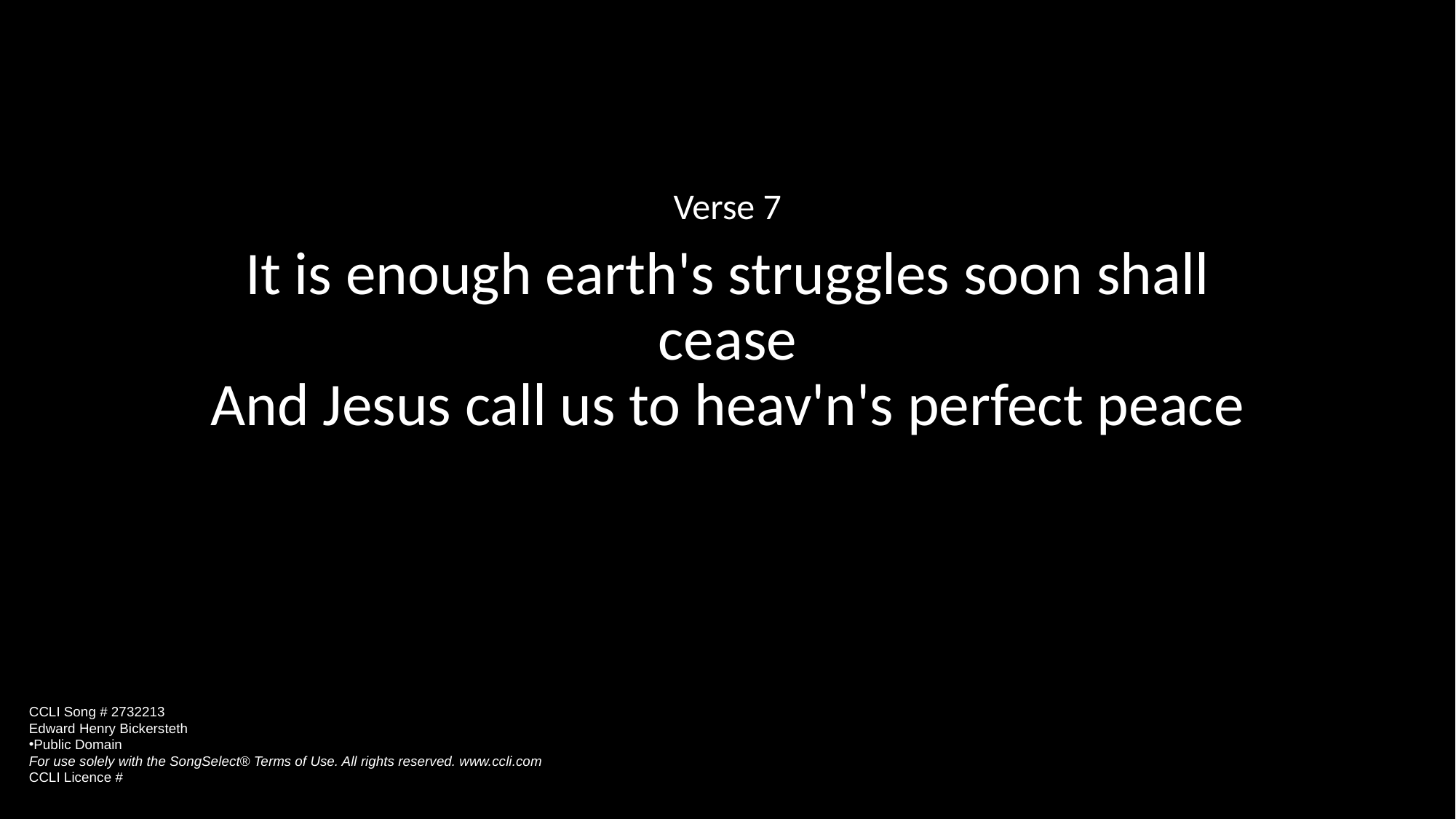

Verse 7
It is enough earth's struggles soon shall cease
And Jesus call us to heav'n's perfect peace

CCLI Song # 2732213
Edward Henry Bickersteth
Public Domain
For use solely with the SongSelect® Terms of Use. All rights reserved. www.ccli.com
CCLI Licence #